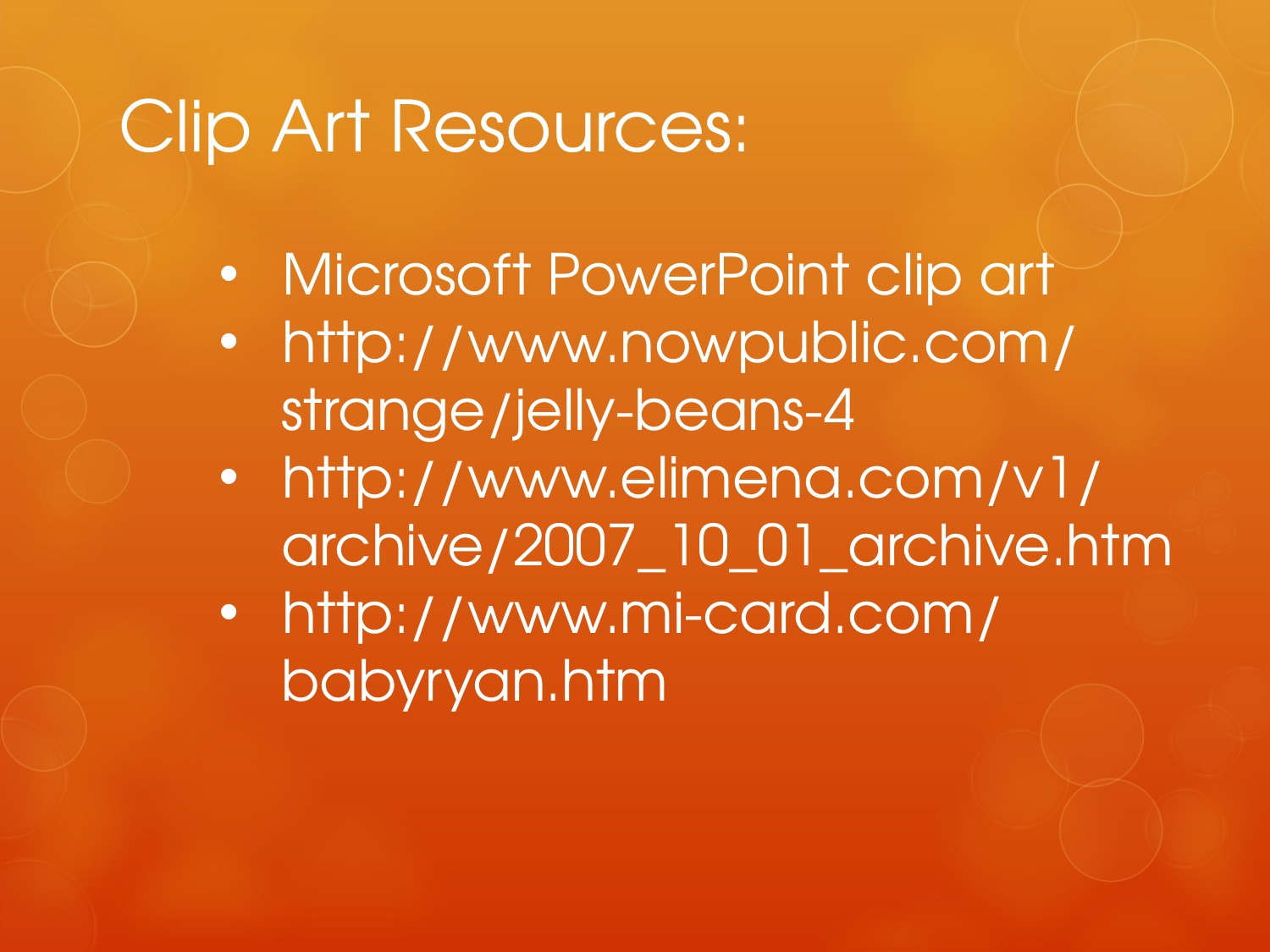

# Clip Art Resources:
Microsoft PowerPoint clip art
http://www.nowpublic.com/
    strange/jelly-beans-4
http://www.elimena.com/v1/
    archive/2007_10_01_archive.htm
http://www.mi-card.com/
    babyryan.htm